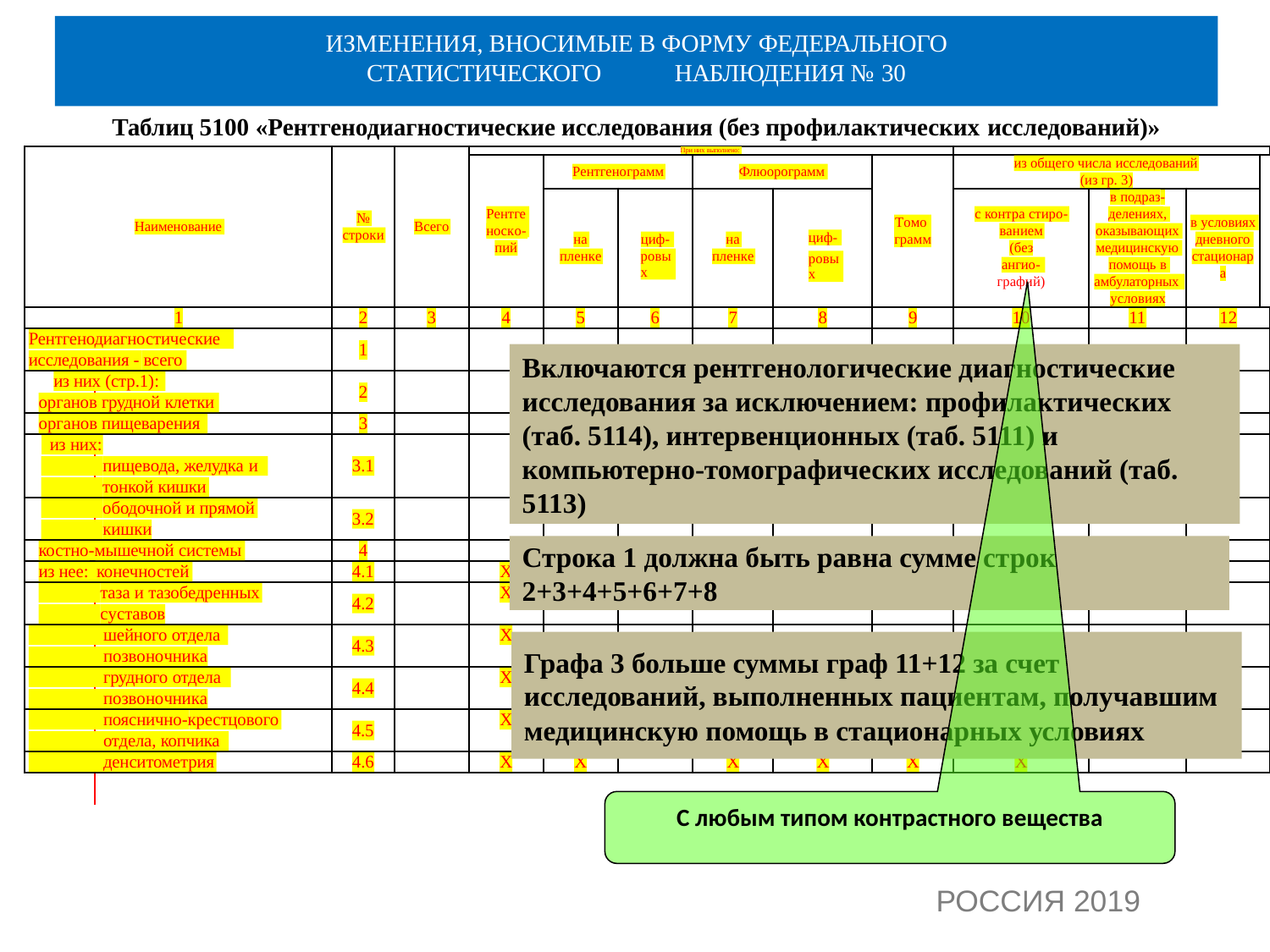

# ИЗМЕНЕНИЯ, ВНОСИМЫЕ В ФОРМУ ФЕДЕРАЛЬНОГО
СТАТИСТИЧЕСКОГО	НАБЛЮДЕНИЯ № 30
Таблиц 5100 «Рентгенодиагностические исследования (без профилактических исследований)»
При них выполнено:

из общего числа исследований

Рентгенограмм
Флюорограмм
(из гр. 3)

в подраз-

делениях,
Рентге-
с контра стиро-

№
в условиях
Томо-

Наименование
Всего
оказывающих
носко-
ванием

строки
грамм
дневного
циф-
на
циф-
на

пий
(без
медицинскую

стационар
пленке
ровых
пленке

ровых
помощь в
ангио-

а

графий)
амбулаторных

условиях

1
2
3
4
5
6
7
8
9
10
11
12

Рентгенодиагностические

1

Включаются рентгенологические диагностические исследования за исключением: профилактических (таб. 5114), интервенционных (таб. 5111) и компьютерно-томографических исследований (таб. 5113)
исследования - всего

из них (стр.1):
Х

2

органов грудной клетки

органов пищеварения
3
Х
Х
Х

из них:
Х
Х
Х

пищевода, желудка и
3.1

тонкой кишки

ободочной и прямой
Х
Х
Х

3.2

кишки

Строка 1 должна быть равна сумме строк 2+3+4+5+6+7+8
костно-мышечной системы
4

из нее: конечностей
4.1
Х

таза и тазобедренных
Х

4.2

суставов

шейного отдела
Х

Графа 3 больше суммы граф 11+12 за счет исследований, выполненных пациентам, получавшим медицинскую помощь в стационарных условиях
4.3

позвоночника

грудного отдела
Х

4.4

позвоночника

пояснично-крестцового
Х

4.5

отдела, копчика

денситометрия
4.6
Х
Х
Х
Х
Х
Х

С любым типом контрастного вещества
РОССИЯ 2019